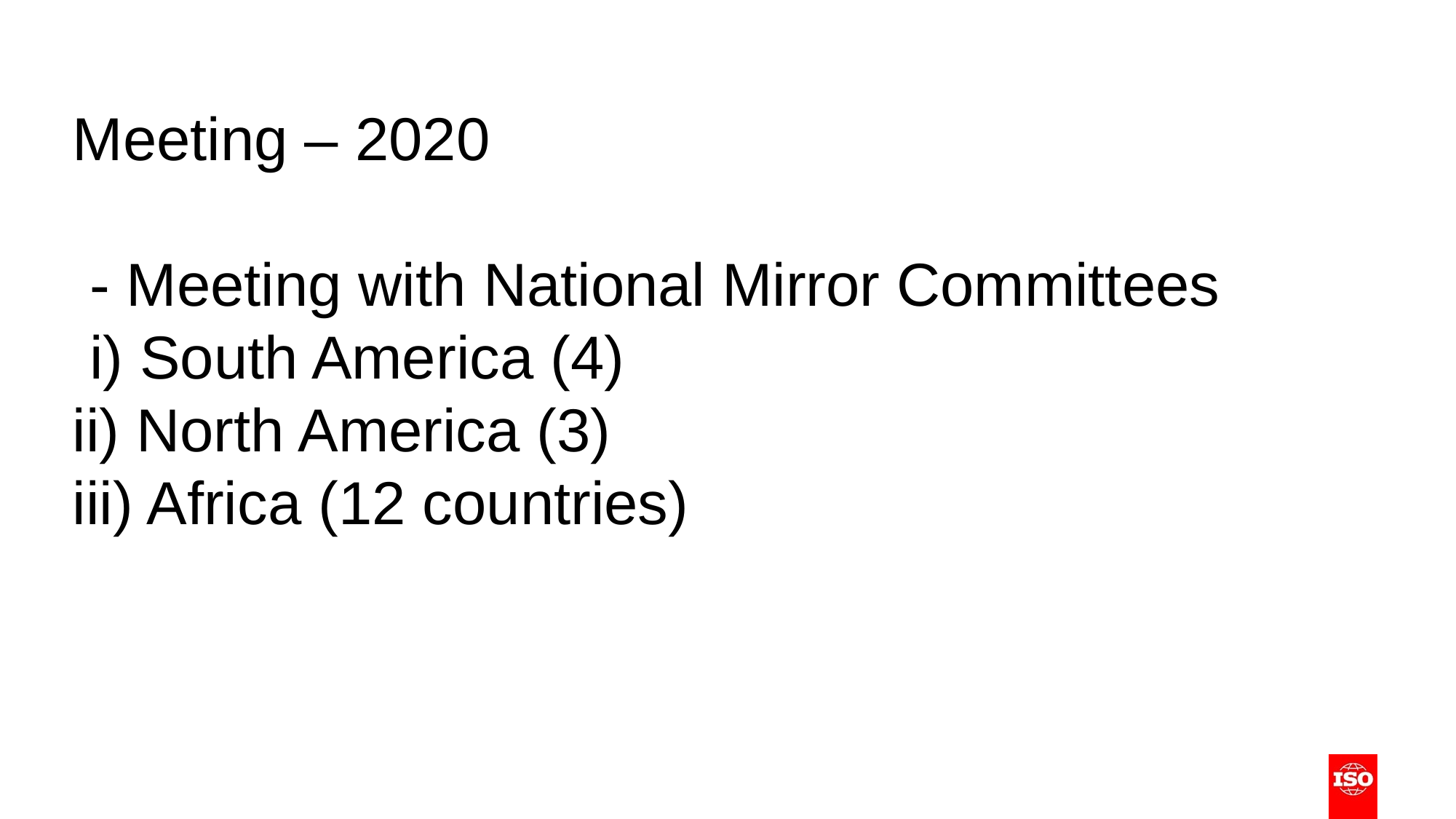

# Meeting – 2020 - Meeting with National Mirror Committees i) South America (4) ii) North America (3) iii) Africa (12 countries)